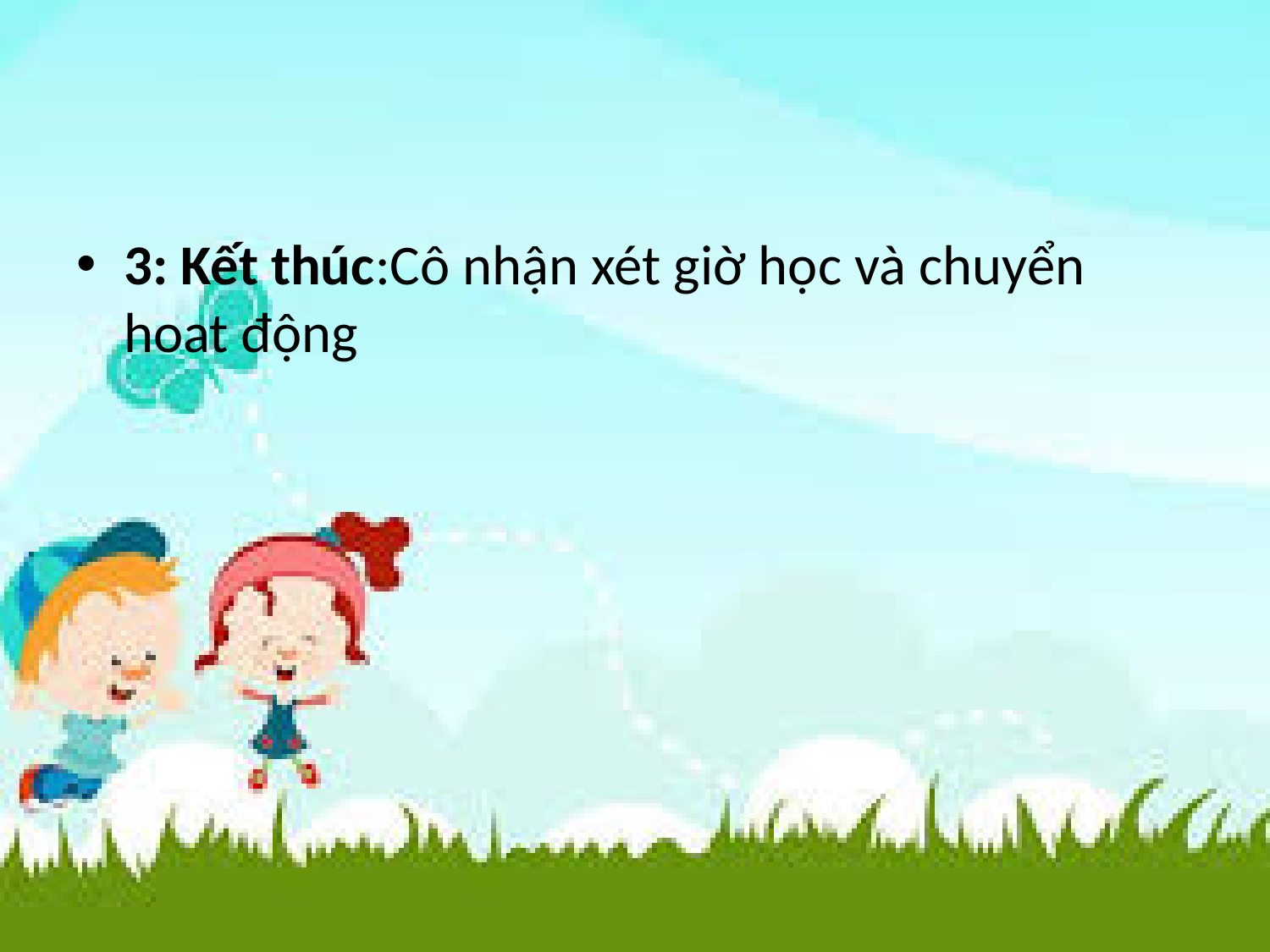

3: Kết thúc:Cô nhận xét giờ học và chuyển hoat động